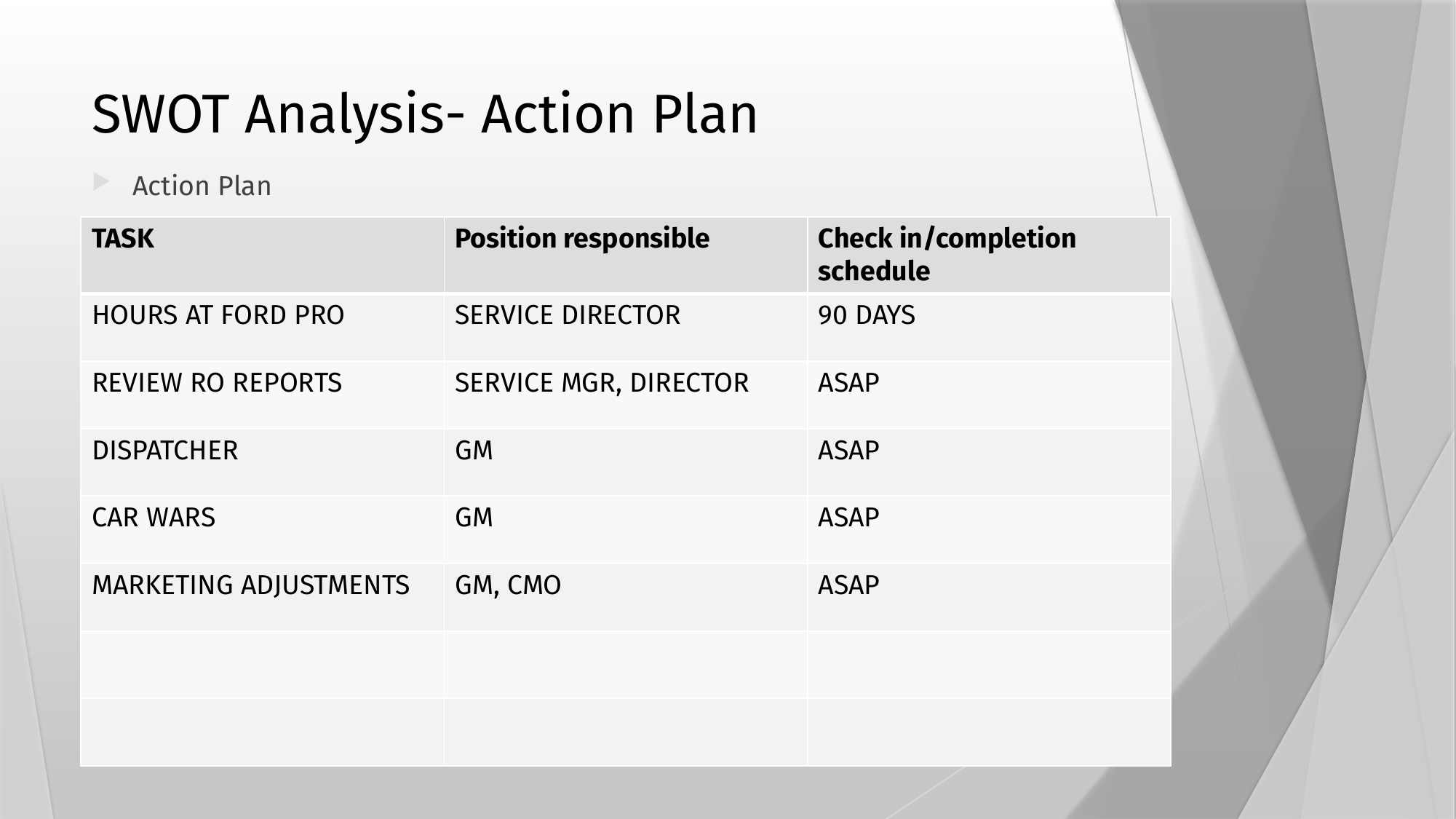

# SWOT Analysis- Action Plan
Action Plan

| TASK | Position responsible | Check in/completion schedule |
| --- | --- | --- |
| HOURS AT FORD PRO | SERVICE DIRECTOR | 90 DAYS |
| REVIEW RO REPORTS | SERVICE MGR, DIRECTOR | ASAP |
| DISPATCHER | GM | ASAP |
| CAR WARS | GM | ASAP |
| MARKETING ADJUSTMENTS | GM, CMO | ASAP |
|  |  |  |
|  |  |  |